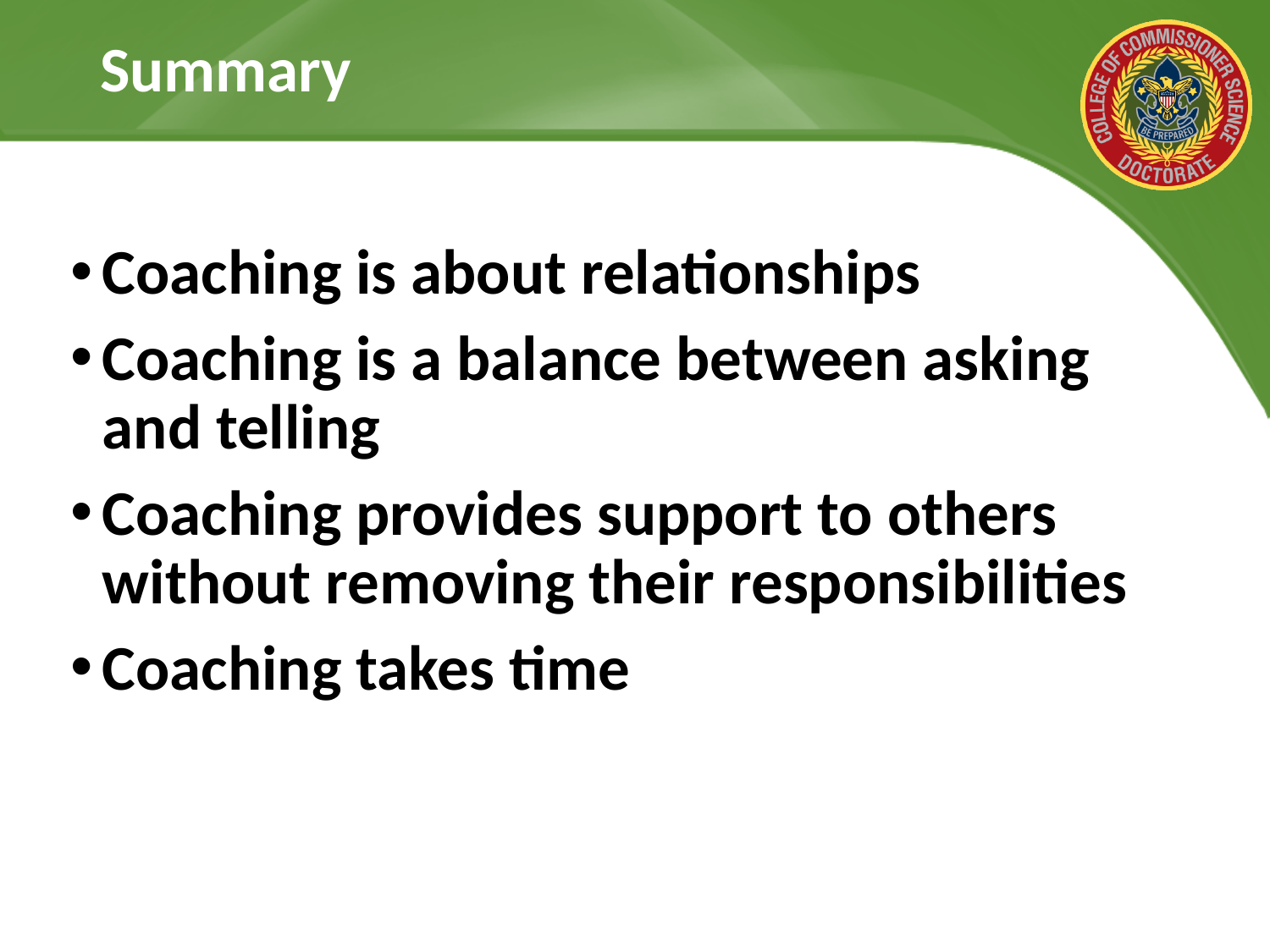

# Summary
Coaching is about relationships
Coaching is a balance between asking and telling
Coaching provides support to others without removing their responsibilities
Coaching takes time